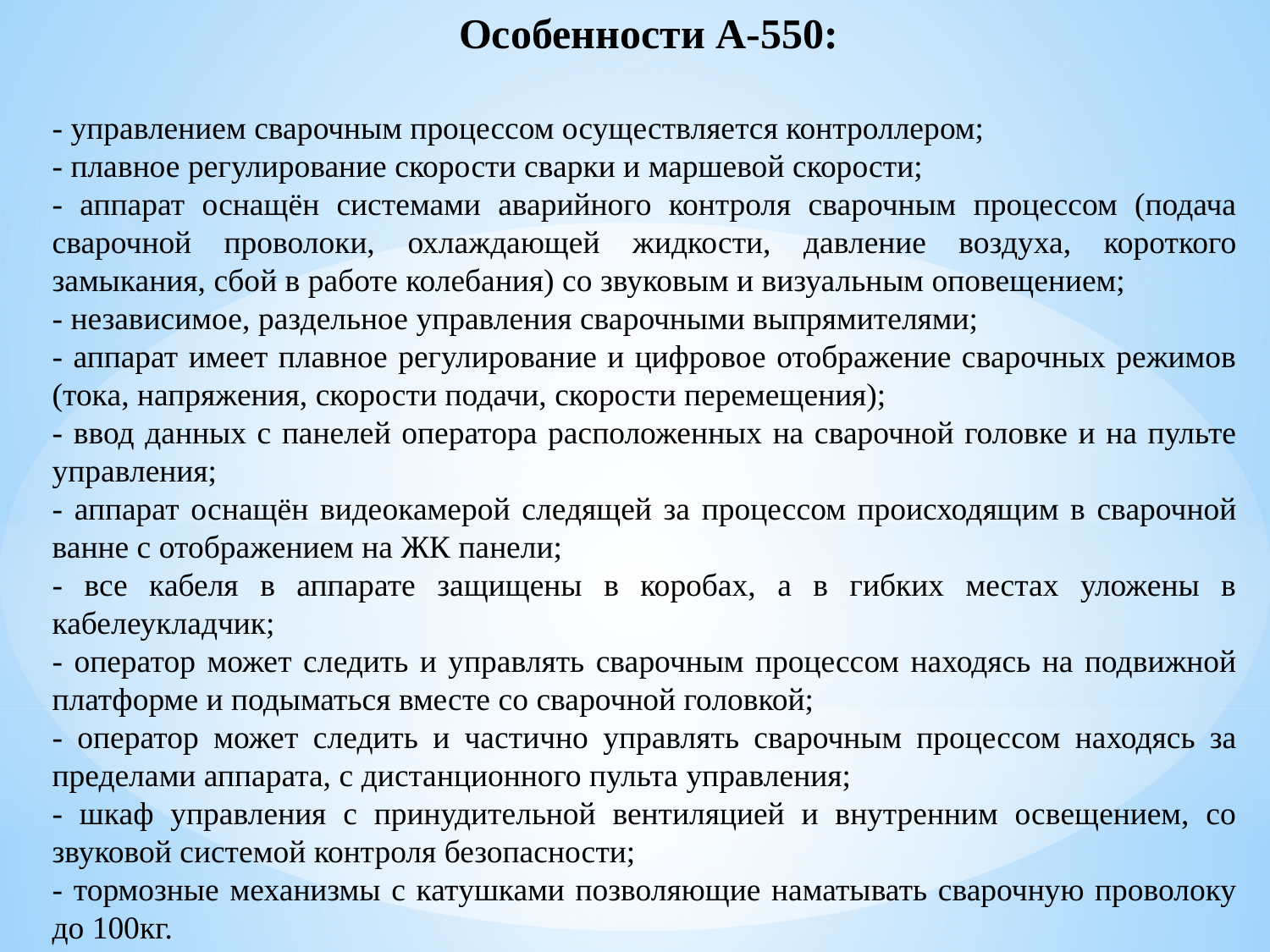

Особенности А-550:

- управлением сварочным процессом осуществляется контроллером;
- плавное регулирование скорости сварки и маршевой скорости;
- аппарат оснащён системами аварийного контроля сварочным процессом (подача сварочной проволоки, охлаждающей жидкости, давление воздуха, короткого замыкания, сбой в работе колебания) со звуковым и визуальным оповещением;
- независимое, раздельное управления сварочными выпрямителями;
- аппарат имеет плавное регулирование и цифровое отображение сварочных режимов (тока, напряжения, скорости подачи, скорости перемещения);
- ввод данных с панелей оператора расположенных на сварочной головке и на пульте управления;
- аппарат оснащён видеокамерой следящей за процессом происходящим в сварочной ванне с отображением на ЖК панели;
- все кабеля в аппарате защищены в коробах, а в гибких местах уложены в кабелеукладчик;
- оператор может следить и управлять сварочным процессом находясь на подвижной платформе и подыматься вместе со сварочной головкой;
- оператор может следить и частично управлять сварочным процессом находясь за пределами аппарата, с дистанционного пульта управления;
- шкаф управления с принудительной вентиляцией и внутренним освещением, со звуковой системой контроля безопасности;
- тормозные механизмы с катушками позволяющие наматывать сварочную проволоку до 100кг.